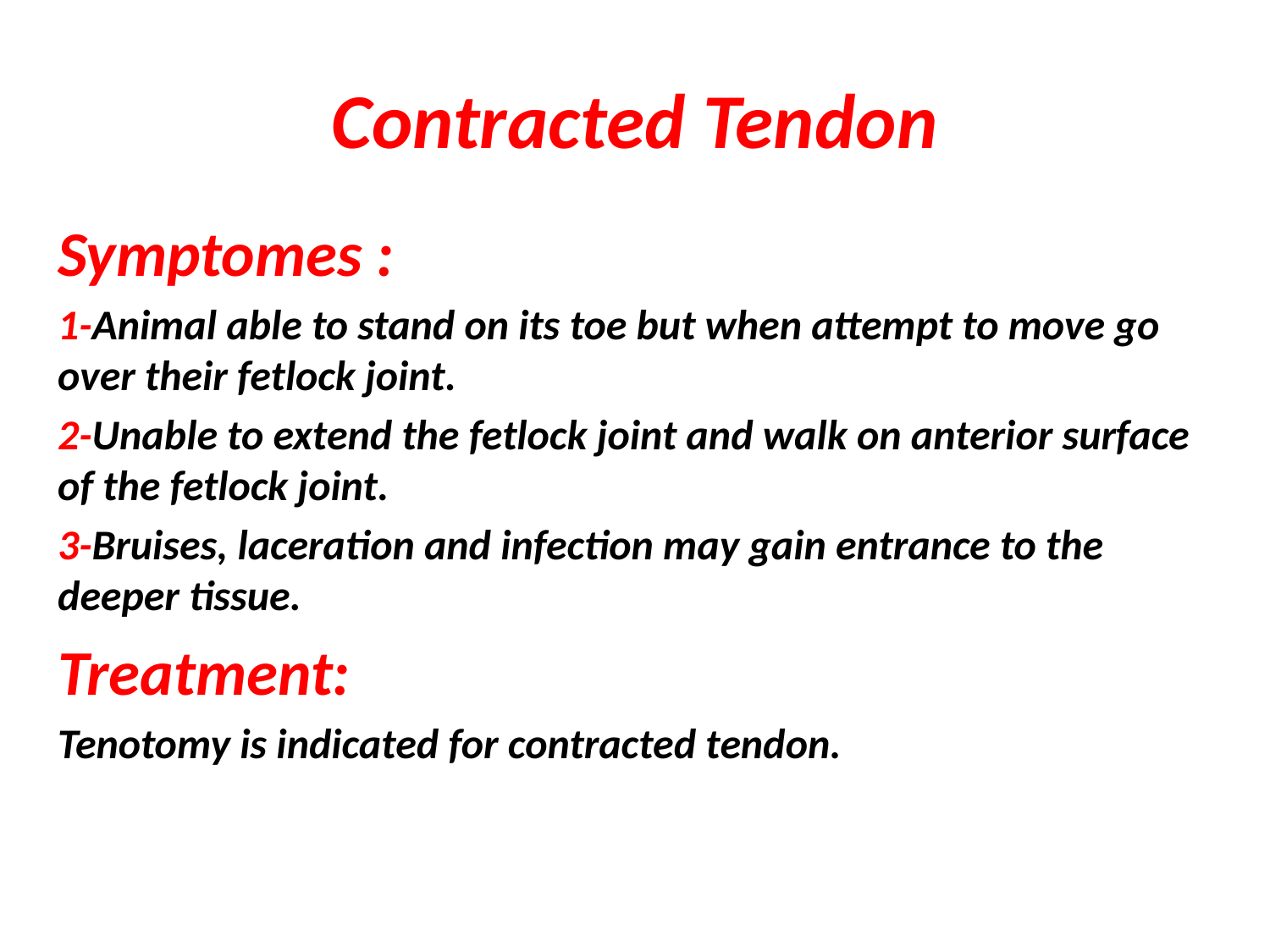

# Contracted Tendon
Symptomes :
1-Animal able to stand on its toe but when attempt to move go over their fetlock joint.
2-Unable to extend the fetlock joint and walk on anterior surface of the fetlock joint.
3-Bruises, laceration and infection may gain entrance to the deeper tissue.
Treatment:
Tenotomy is indicated for contracted tendon.